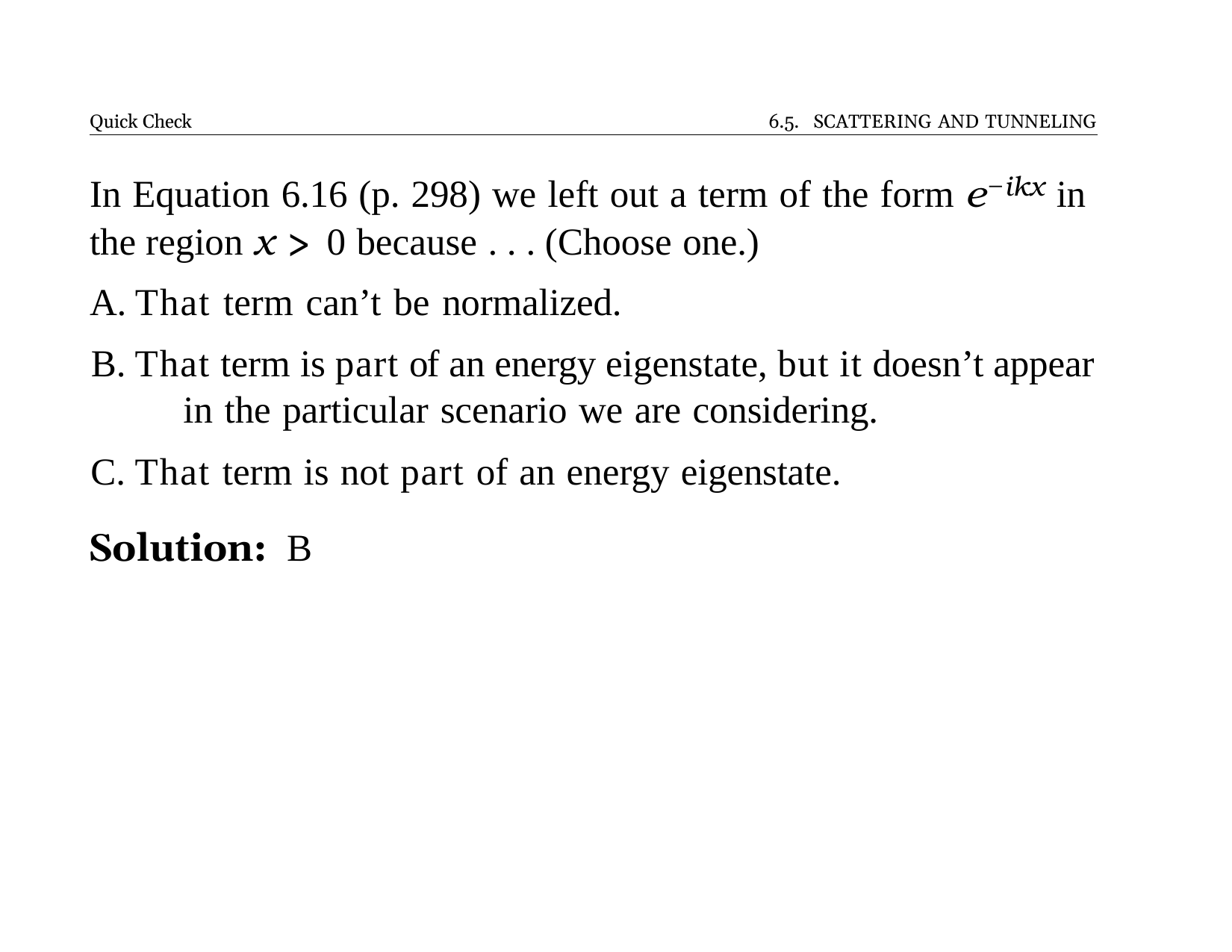

Quick Check	6.5.  SCATTERING AND TUNNELING

# In Equation 6.16 (p. 298) we left out a term of the form e−ikx in the region x > 0 because . . . (Choose one.)
That term can’t be normalized.
That term is part of an energy eigenstate, but it doesn’t appear 	in the particular scenario we are considering.
That term is not part of an energy eigenstate.
Solution:	B